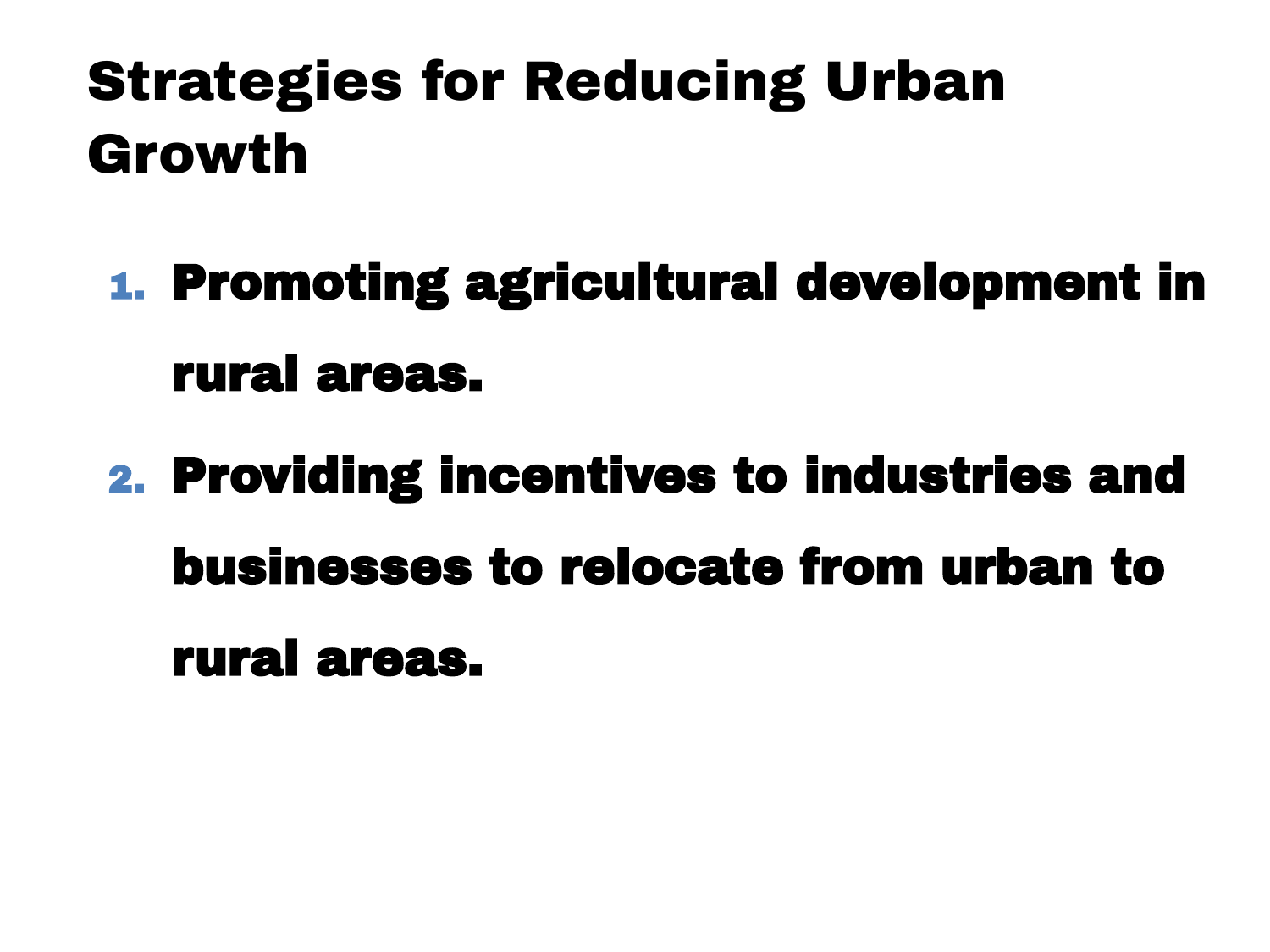

Strategies for Reducing Urban Growth
Promoting agricultural development in rural areas.
Providing incentives to industries and businesses to relocate from urban to rural areas.